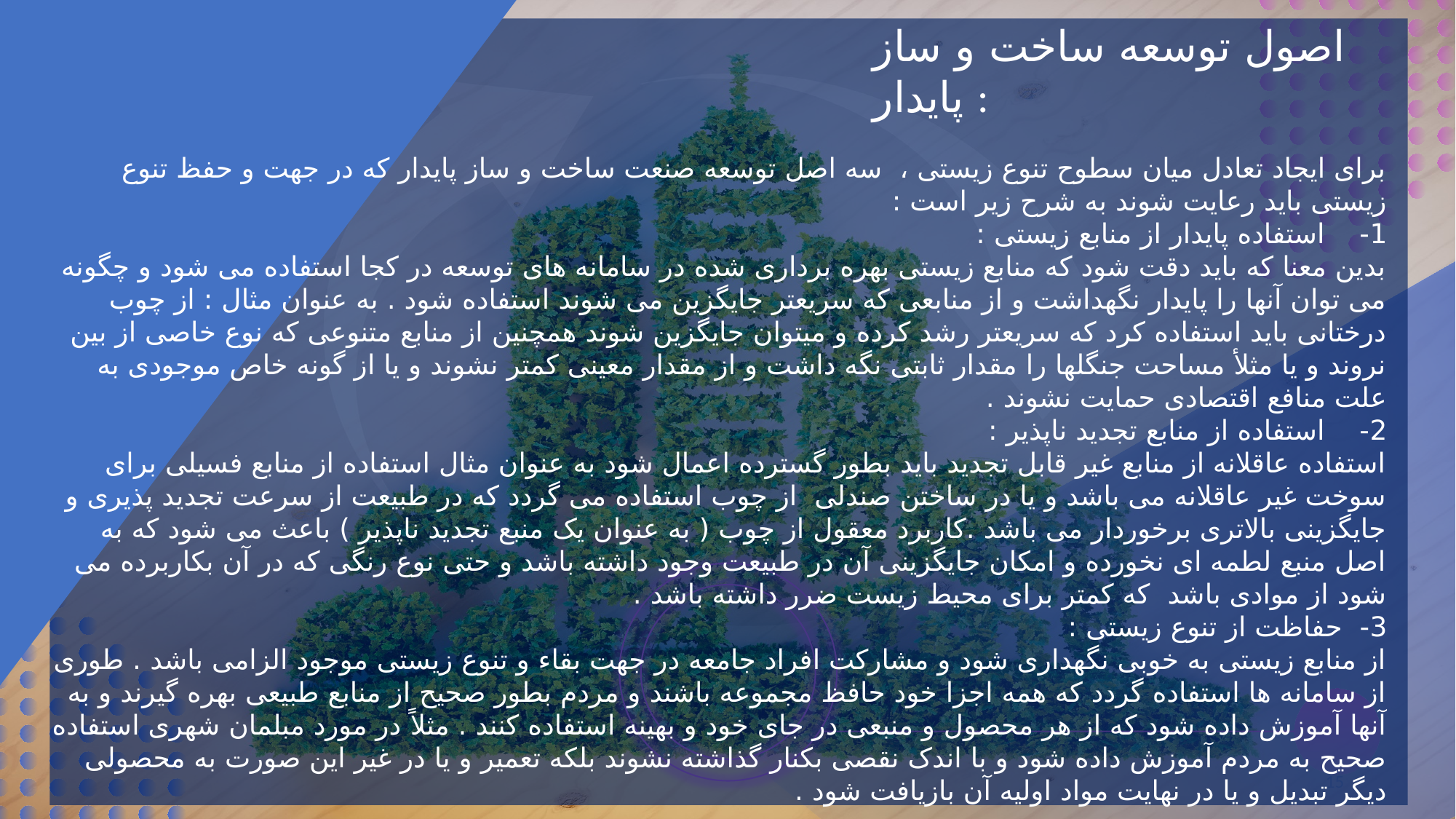

اصول توسعه ساخت و ساز پایدار :

برای ایجاد تعادل میان سطوح تنوع زیستی ،  سه اصل توسعه صنعت ساخت و ساز پایدار که در جهت و حفظ تنوع زیستی باید رعایت شوند به شرح زیر است :
1-    استفاده پایدار از منابع زیستی :
بدین معنا که باید دقت شود که منابع زیستی بهره برداری شده در سامانه های توسعه در کجا استفاده می شود و چگونه می توان آنها را پایدار نگهداشت و از منابعی که سریعتر جایگزین می شوند استفاده شود . به عنوان مثال : از چوب درختانی باید استفاده کرد که سریعتر رشد کرده و میتوان جایگزین شوند همچنین از منابع متنوعی که نوع خاصی از بین نروند و یا مثلأ مساحت جنگلها را مقدار ثابتی نگه داشت و از مقدار معینی کمتر نشوند و یا از گونه خاص موجودی به علت منافع اقتصادی حمایت نشوند . 
2-    استفاده از منابع تجدید ناپذیر :
استفاده عاقلانه از منابع غیر قابل تجدید باید بطور گسترده اعمال شود به عنوان مثال استفاده از منابع فسیلی برای سوخت غیر عاقلانه می باشد و یا در ساختن صندلی  از چوب استفاده می گردد که در طبیعت از سرعت تجدید پذیری و جایگزینی بالاتری برخوردار می باشد .کاربرد معقول از چوب ( به عنوان یک منبع تجدید ناپذیر ) باعث می شود که به اصل منبع لطمه ای نخورده و امکان جایگزینی آن در طبیعت وجود داشته باشد و حتی نوع رنگی که در آن بکاربرده می شود از موادی باشد  که کمتر برای محیط زیست ضرر داشته باشد .
3-  حفاظت از تنوع زیستی :
از منابع زیستی به خوبی نگهداری شود و مشارکت افراد جامعه در جهت بقاء و تنوع زیستی موجود الزامی باشد . طوری از سامانه ها استفاده گردد که همه اجزا خود حافظ مجموعه باشند و مردم بطور صحیح از منابع طبیعی بهره گیرند و به آنها آموزش داده شود که از هر محصول و منبعی در جای خود و بهینه استفاده کنند . مثلاً در مورد مبلمان شهری استفاده صحیح به مردم آموزش داده شود و با اندک نقصی بکنار گذاشته نشوند بلکه تعمیر و یا در غیر این صورت به محصولی دیگر تبدیل و یا در نهایت مواد اولیه آن بازیافت شود .

15